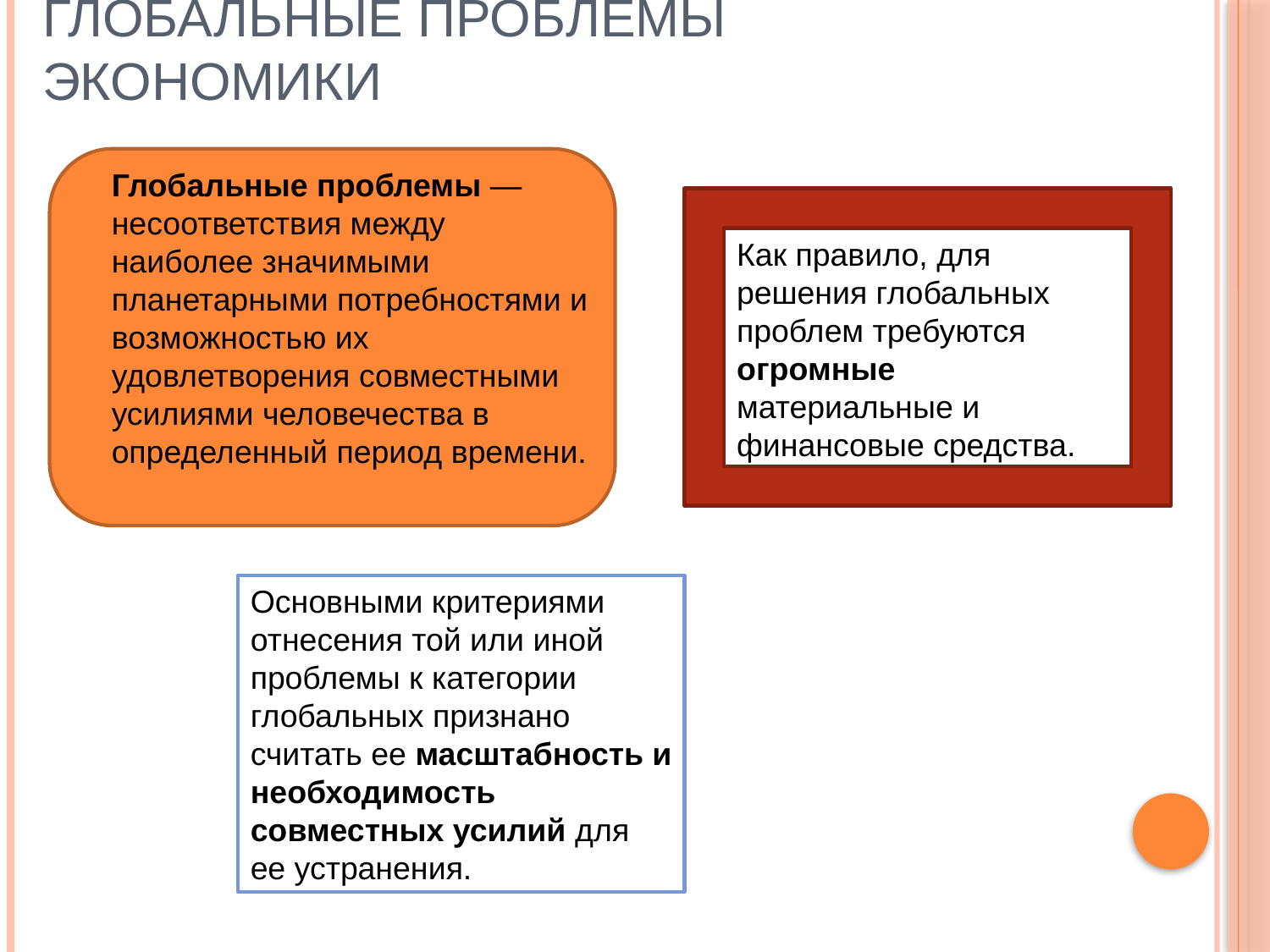

# Глобальные проблемы экономики

Глобальные проблемы — несоответствия между наиболее значимыми планетарными потребностями и возможностью их удовлетворения совместными усилиями человечества в определенный период времени.

Как правило, для решения глобальных проблем требуются огромные материальные и финансовые средства.
Основными критериями отнесения той или иной проблемы к категории глобальных признано считать ее масштабность и необходимость совместных усилий для ее устранения.